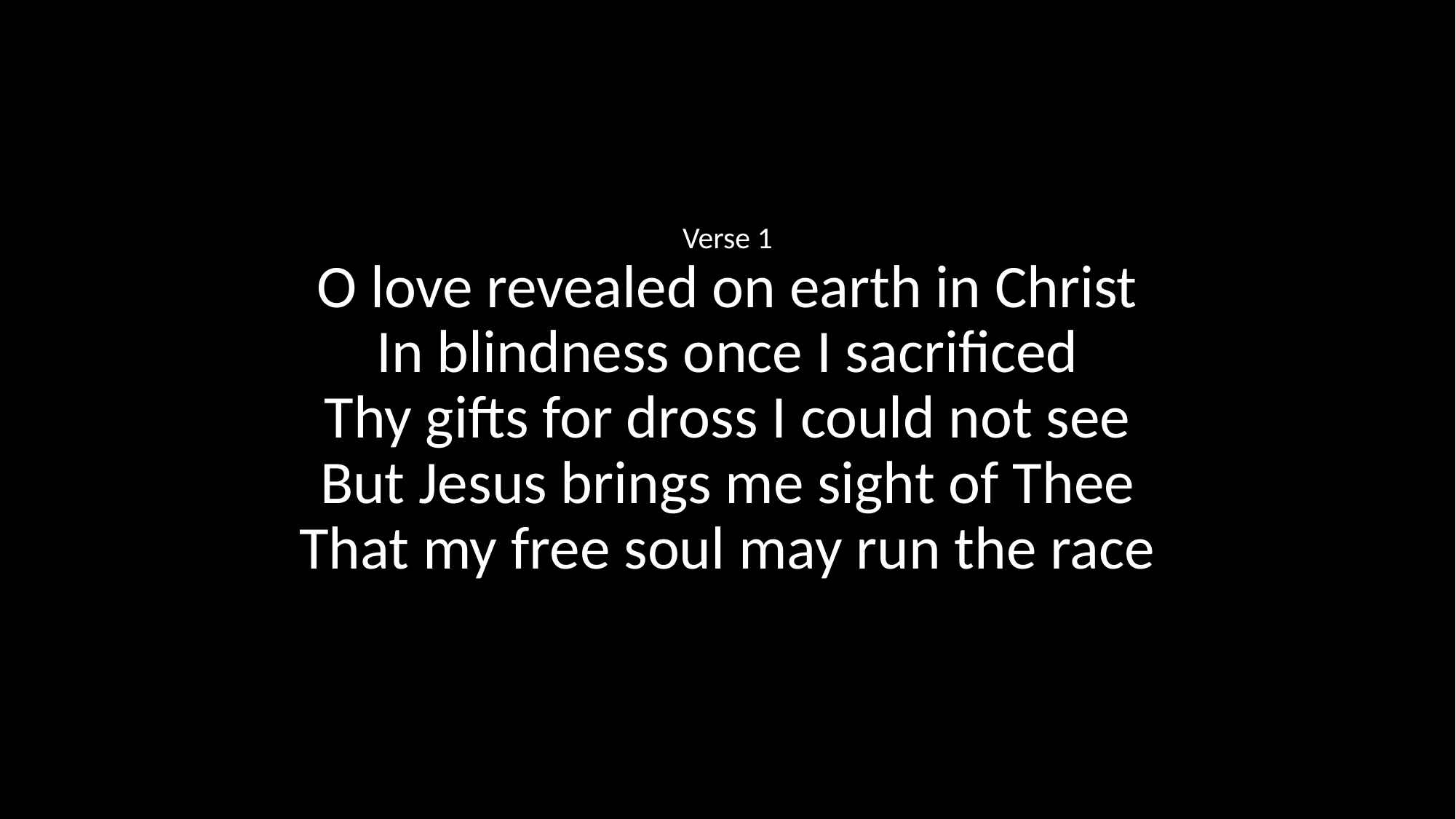

Verse 1
O love revealed on earth in Christ
In blindness once I sacrificed
Thy gifts for dross I could not see
But Jesus brings me sight of Thee
That my free soul may run the race